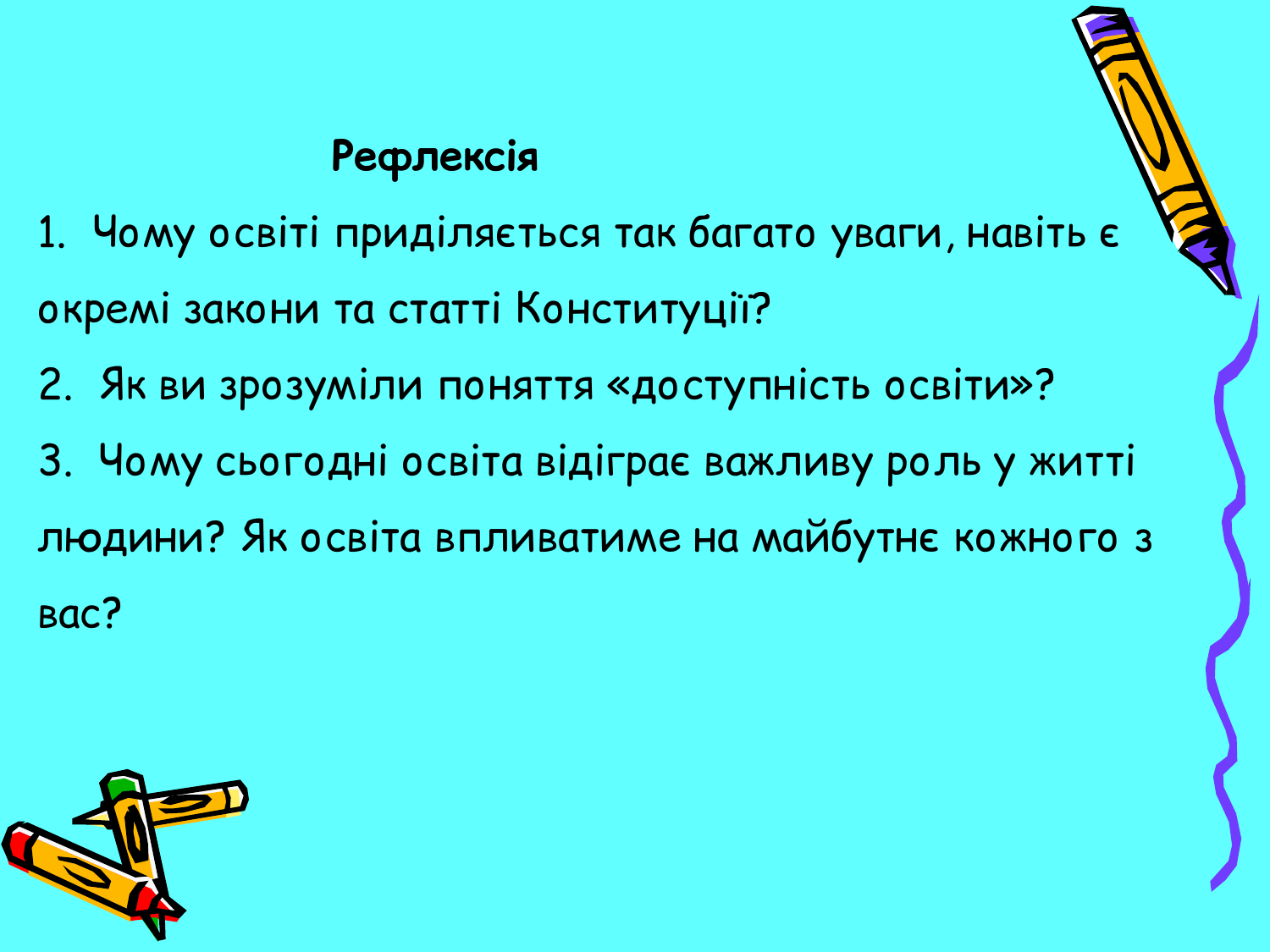

Рефлексія
1.  Чому освіті приділяється так багато уваги, навіть є окремі закони та статті Конституції?
2.  Як ви зрозуміли поняття «доступність освіти»?
3.  Чому сьогодні освіта відіграє важливу роль у житті людини? Як освіта впливатиме на майбутнє кожного з вас?